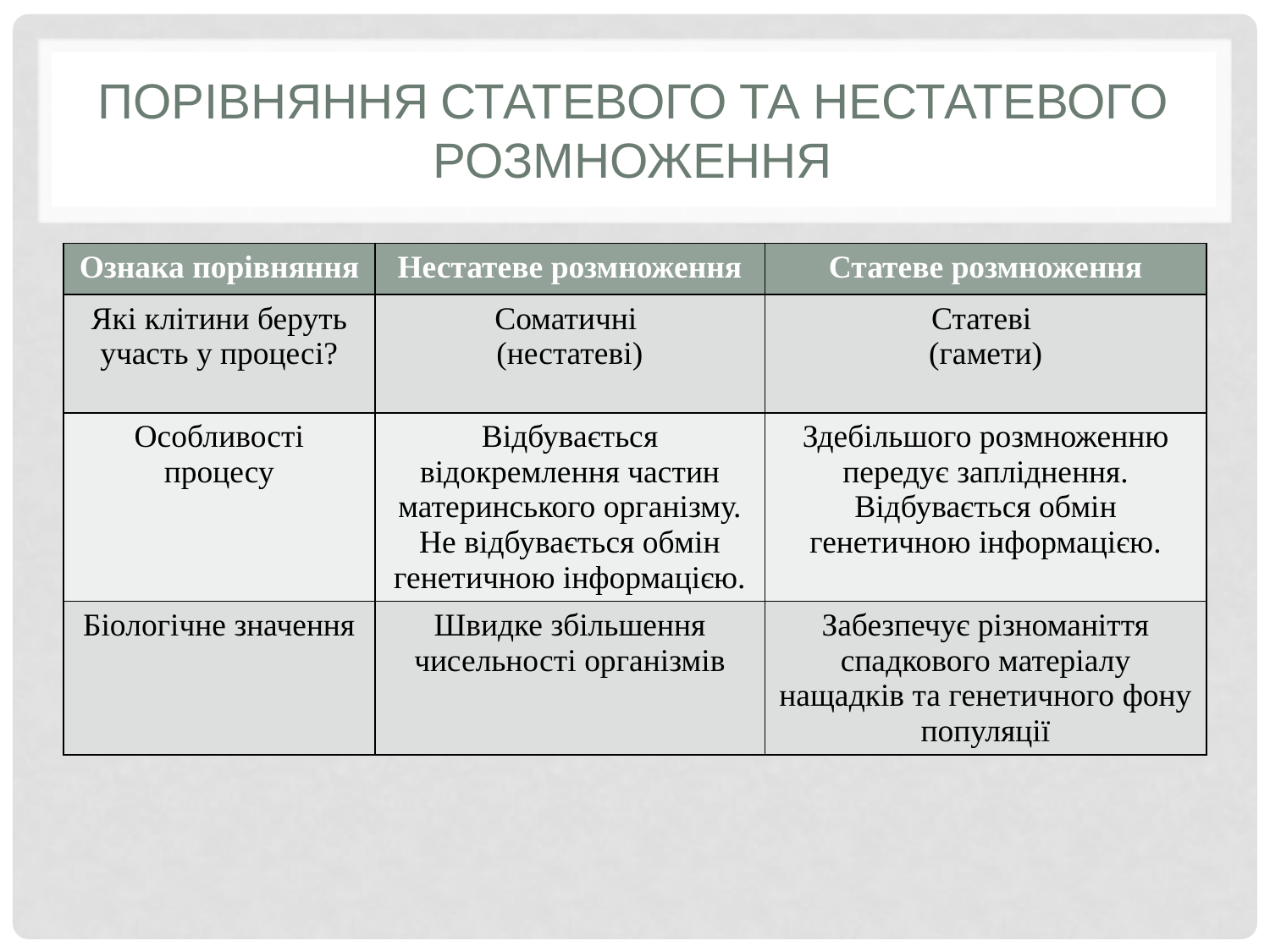

# Порівняння статевого та нестатевого розмноження
| Ознака порівняння | Нестатеве розмноження | Статеве розмноження |
| --- | --- | --- |
| Які клітини беруть участь у процесі? | Соматичні (нестатеві) | Статеві (гамети) |
| Особливості процесу | Відбувається відокремлення частин материнського організму. Не відбувається обмін генетичною інформацією. | Здебільшого розмноженню передує запліднення. Відбувається обмін генетичною інформацією. |
| Біологічне значення | Швидке збільшення чисельності організмів | Забезпечує різноманіття спадкового матеріалу нащадків та генетичного фону популяції |